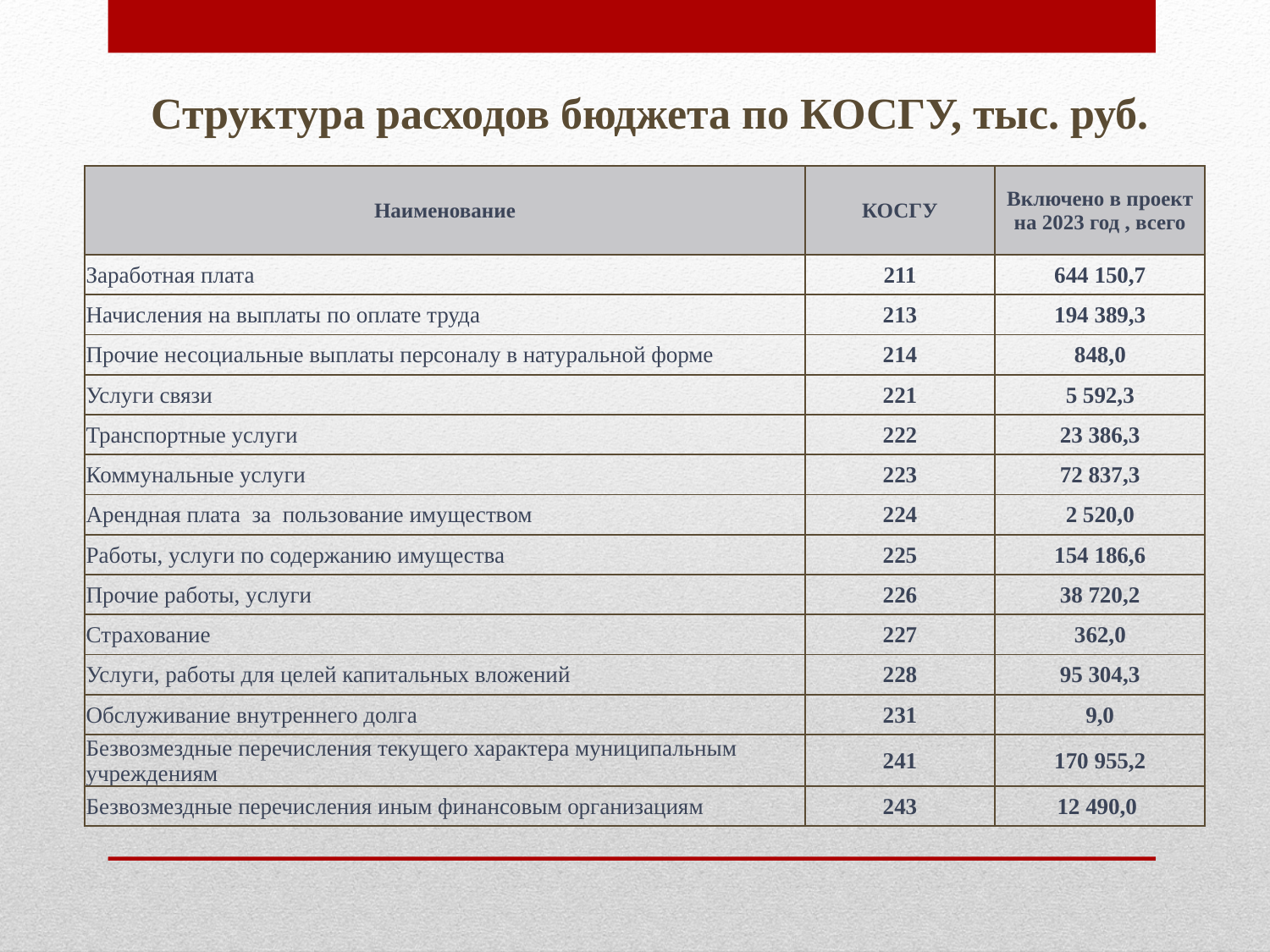

Структура расходов бюджета по КОСГУ, тыс. руб.
| Наименование | КОСГУ | Включено в проект на 2023 год , всего |
| --- | --- | --- |
| Заработная плата | 211 | 644 150,7 |
| Начисления на выплаты по оплате труда | 213 | 194 389,3 |
| Прочие несоциальные выплаты персоналу в натуральной форме | 214 | 848,0 |
| Услуги связи | 221 | 5 592,3 |
| Транспортные услуги | 222 | 23 386,3 |
| Коммунальные услуги | 223 | 72 837,3 |
| Арендная плата за пользование имуществом | 224 | 2 520,0 |
| Работы, услуги по содержанию имущества | 225 | 154 186,6 |
| Прочие работы, услуги | 226 | 38 720,2 |
| Страхование | 227 | 362,0 |
| Услуги, работы для целей капитальных вложений | 228 | 95 304,3 |
| Обслуживание внутреннего долга | 231 | 9,0 |
| Безвозмездные перечисления текущего характера муниципальным учреждениям | 241 | 170 955,2 |
| Безвозмездные перечисления иным финансовым организациям | 243 | 12 490,0 |